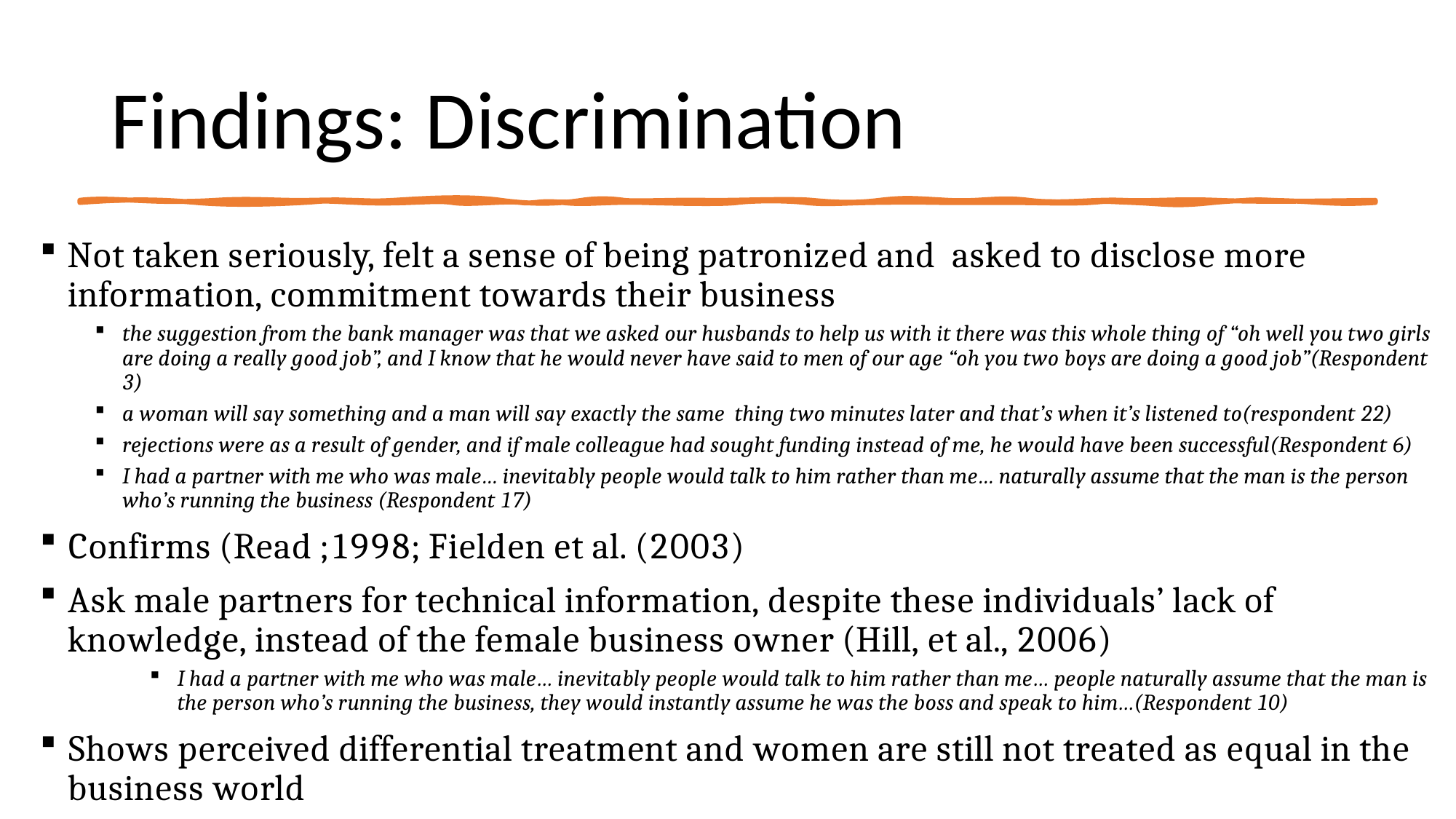

# Findings: Discrimination

Not taken seriously, felt a sense of being patronized and  asked to disclose more information, commitment towards their business
the suggestion from the bank manager was that we asked our husbands to help us with it there was this whole thing of “oh well you two girls are doing a really good job”, and I know that he would never have said to men of our age “oh you two boys are doing a good job”(Respondent 3)
a woman will say something and a man will say exactly the same  thing two minutes later and that’s when it’s listened to(respondent 22)
rejections were as a result of gender, and if male colleague had sought funding instead of me, he would have been successful(Respondent 6)
I had a partner with me who was male… inevitably people would talk to him rather than me… naturally assume that the man is the person who’s running the business (Respondent 17)
Confirms (Read ;1998; Fielden et al. (2003)
Ask male partners for technical information, despite these individuals’ lack of knowledge, instead of the female business owner (Hill, et al., 2006)
I had a partner with me who was male… inevitably people would talk to him rather than me… people naturally assume that the man is the person who’s running the business, they would instantly assume he was the boss and speak to him…(Respondent 10)
Shows perceived differential treatment and women are still not treated as equal in the business world